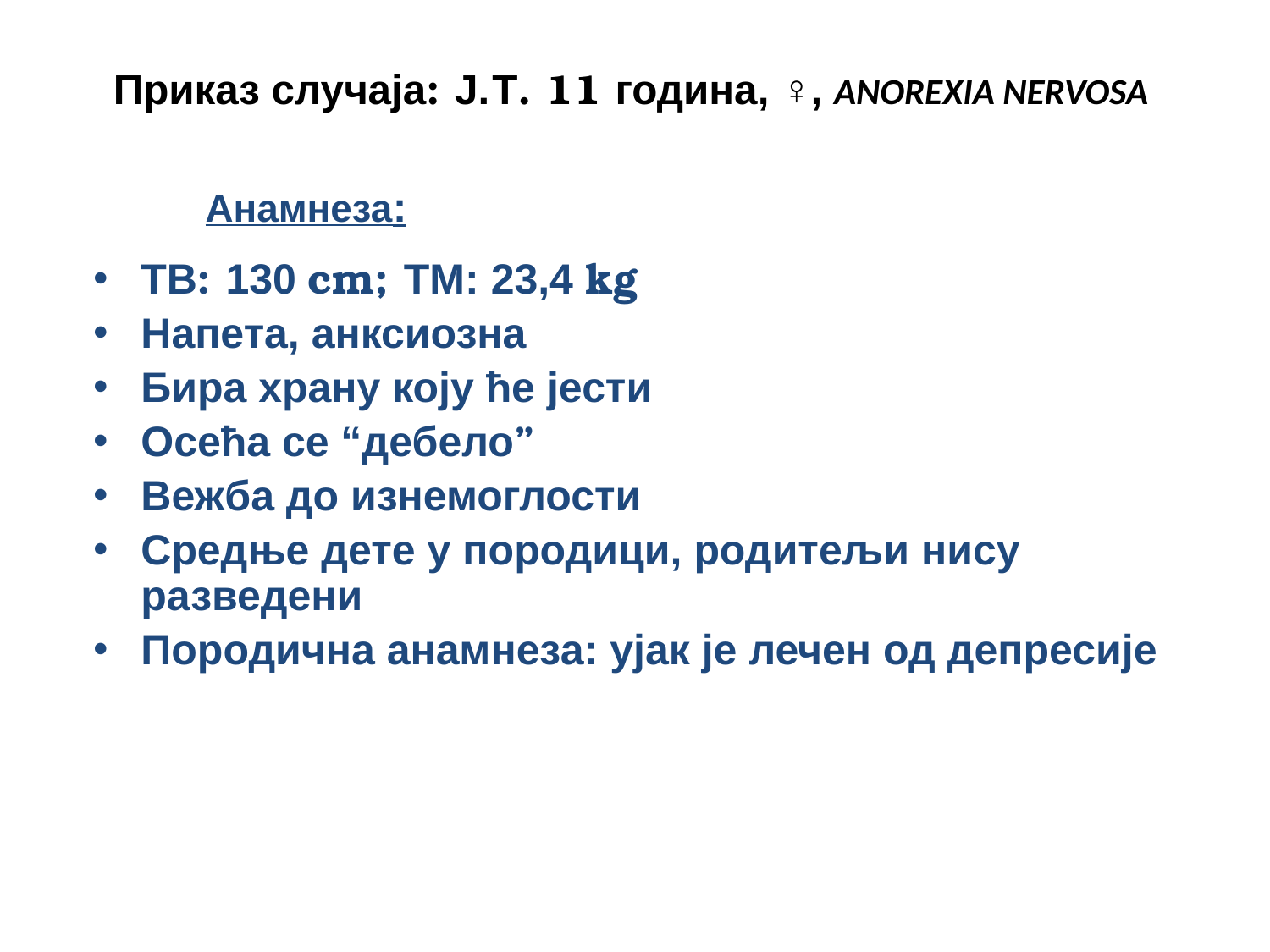

# Приказ случаја: Ј.Т. 11 година, ♀, ANOREXIA NERVOSA
Анамнеза:
ТВ: 130 cm; ТМ: 23,4 kg
Напета, анксиозна
Бира храну коју ће јести
Осећа се “дебело”
Вежба до изнемоглости
Средње дете у породици, родитељи нису разведени
Породична анамнеза: ујак је лечен од депресије